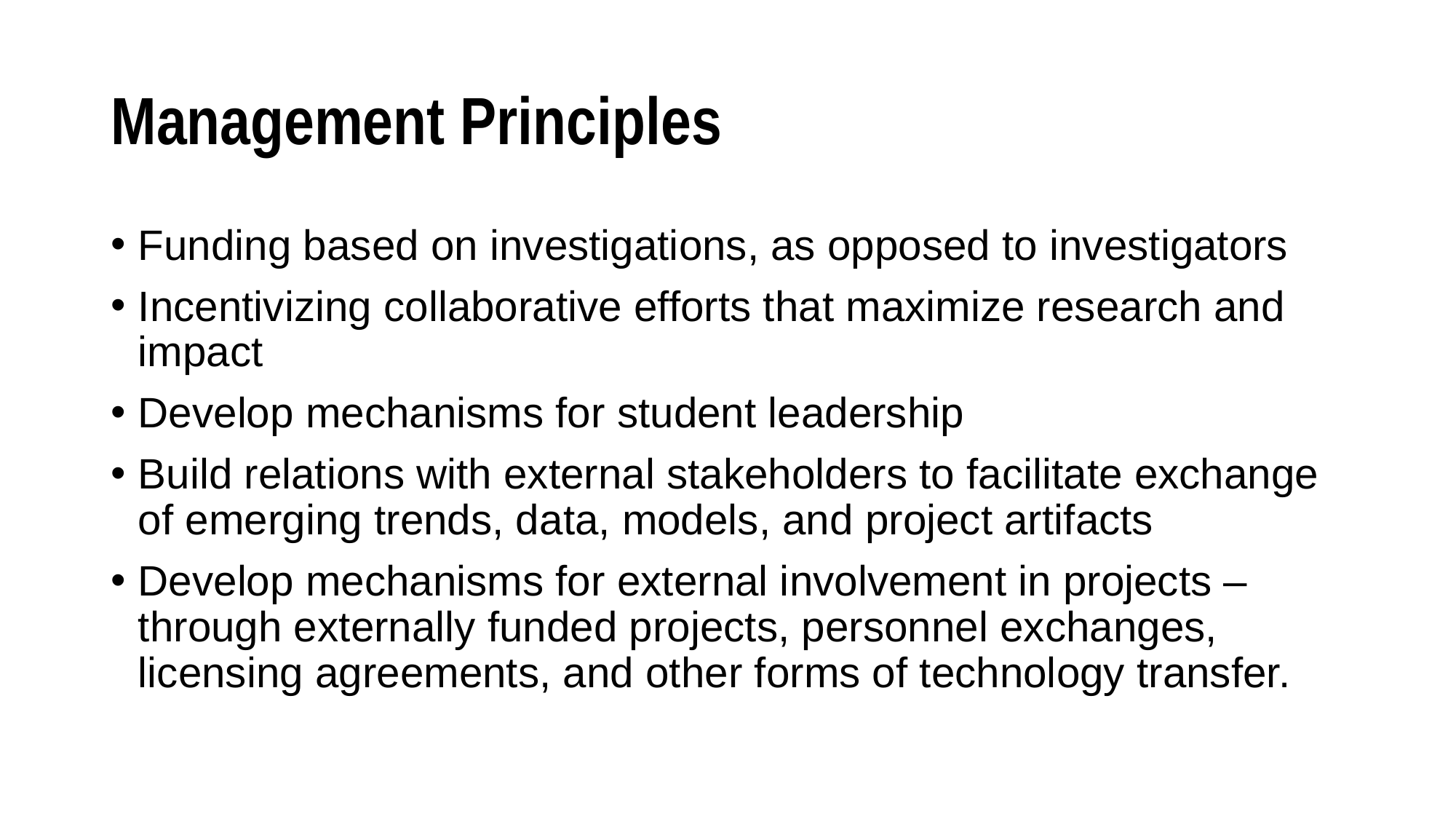

# Management Principles
Funding based on investigations, as opposed to investigators
Incentivizing collaborative efforts that maximize research and impact
Develop mechanisms for student leadership
Build relations with external stakeholders to facilitate exchange of emerging trends, data, models, and project artifacts
Develop mechanisms for external involvement in projects – through externally funded projects, personnel exchanges, licensing agreements, and other forms of technology transfer.